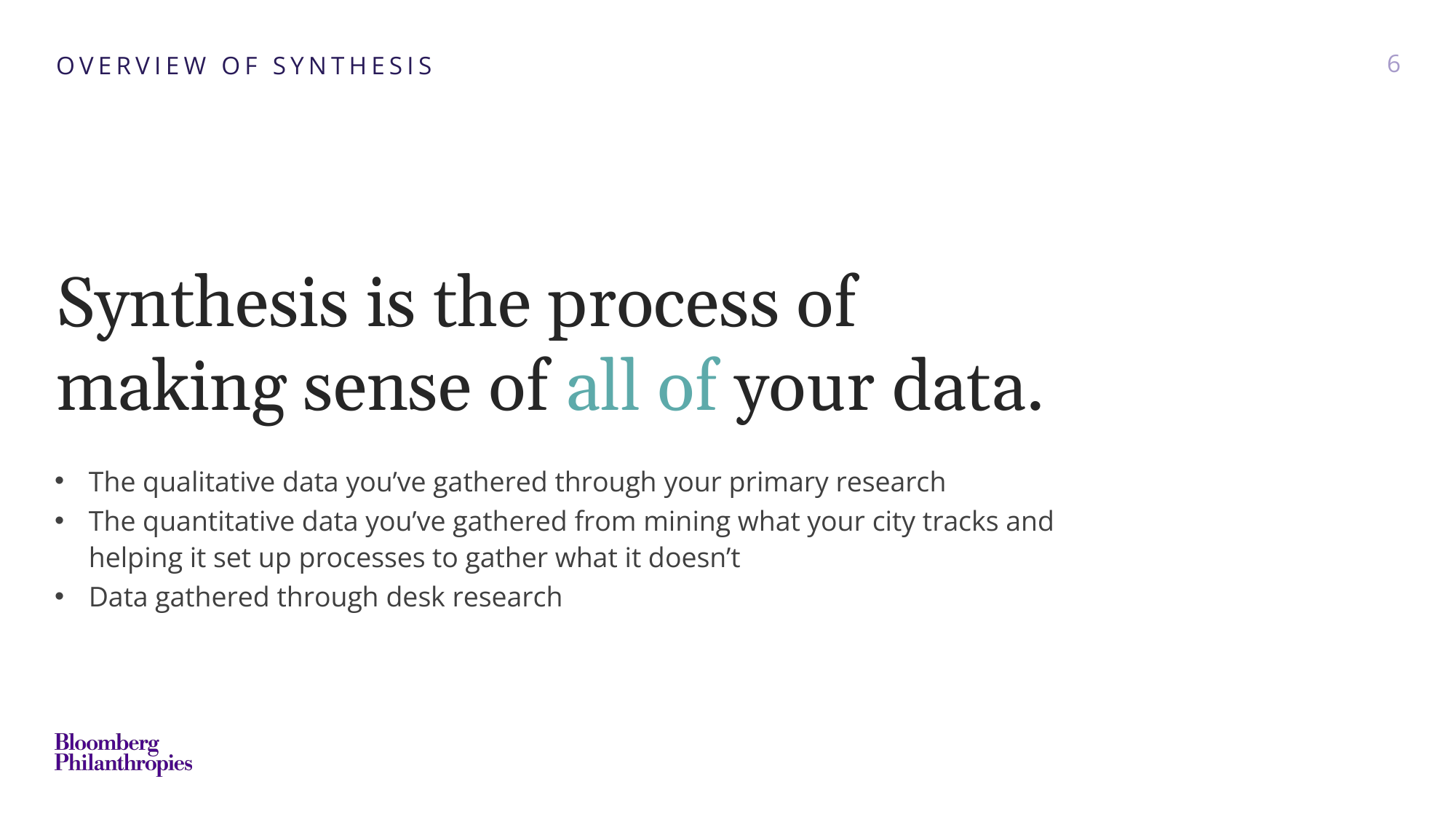

OVERVIEW OF SYNTHESIS
6
Synthesis is the process of making sense of all of your data.
The qualitative data you’ve gathered through your primary research
The quantitative data you’ve gathered from mining what your city tracks and helping it set up processes to gather what it doesn’t
Data gathered through desk research